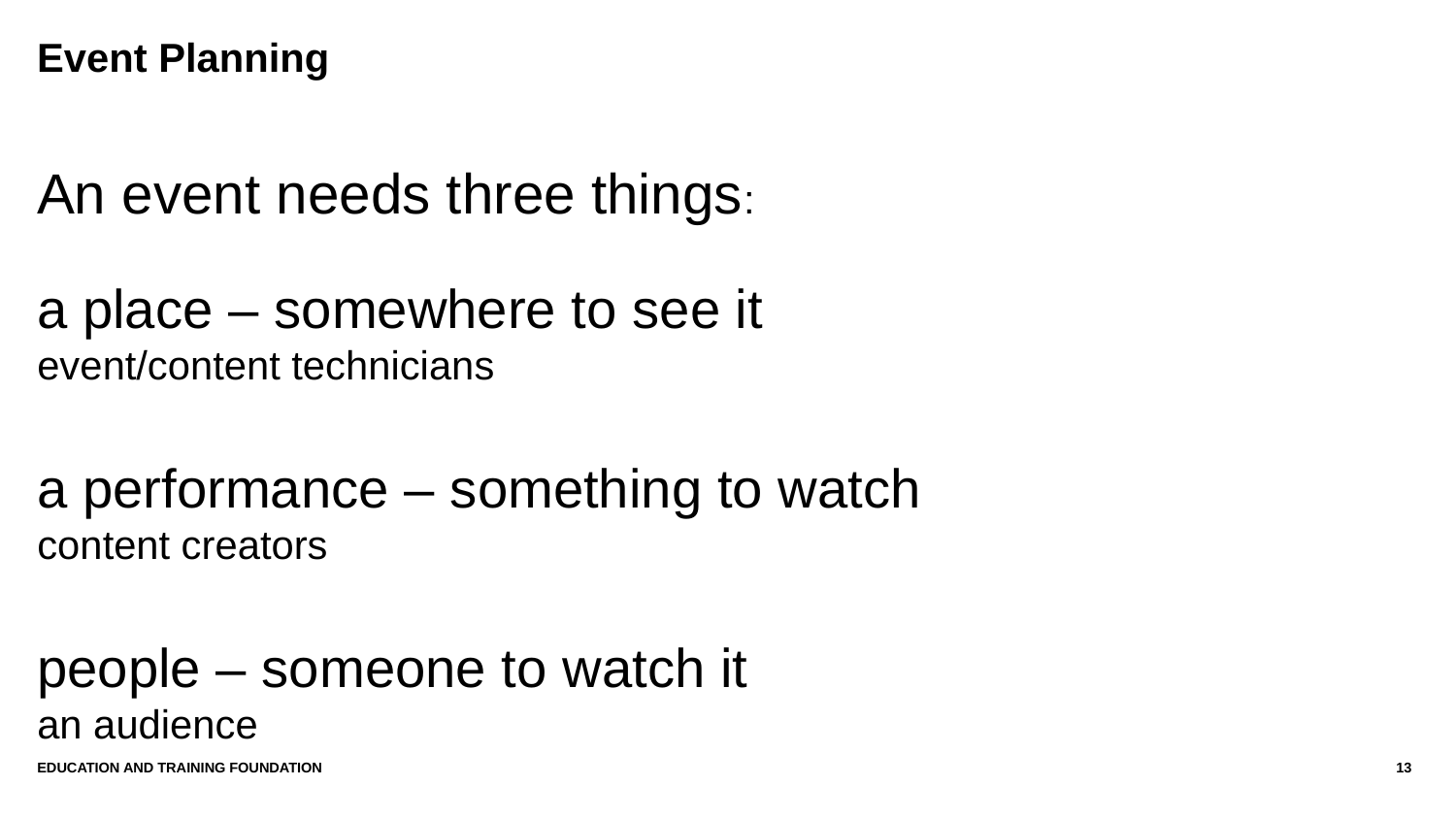

# Event Planning
An event needs three things:

a place – somewhere to see it
event/content technicians

a performance – something to watch
content creators

people – someone to watch it
an audience

Education and Training Foundation
13